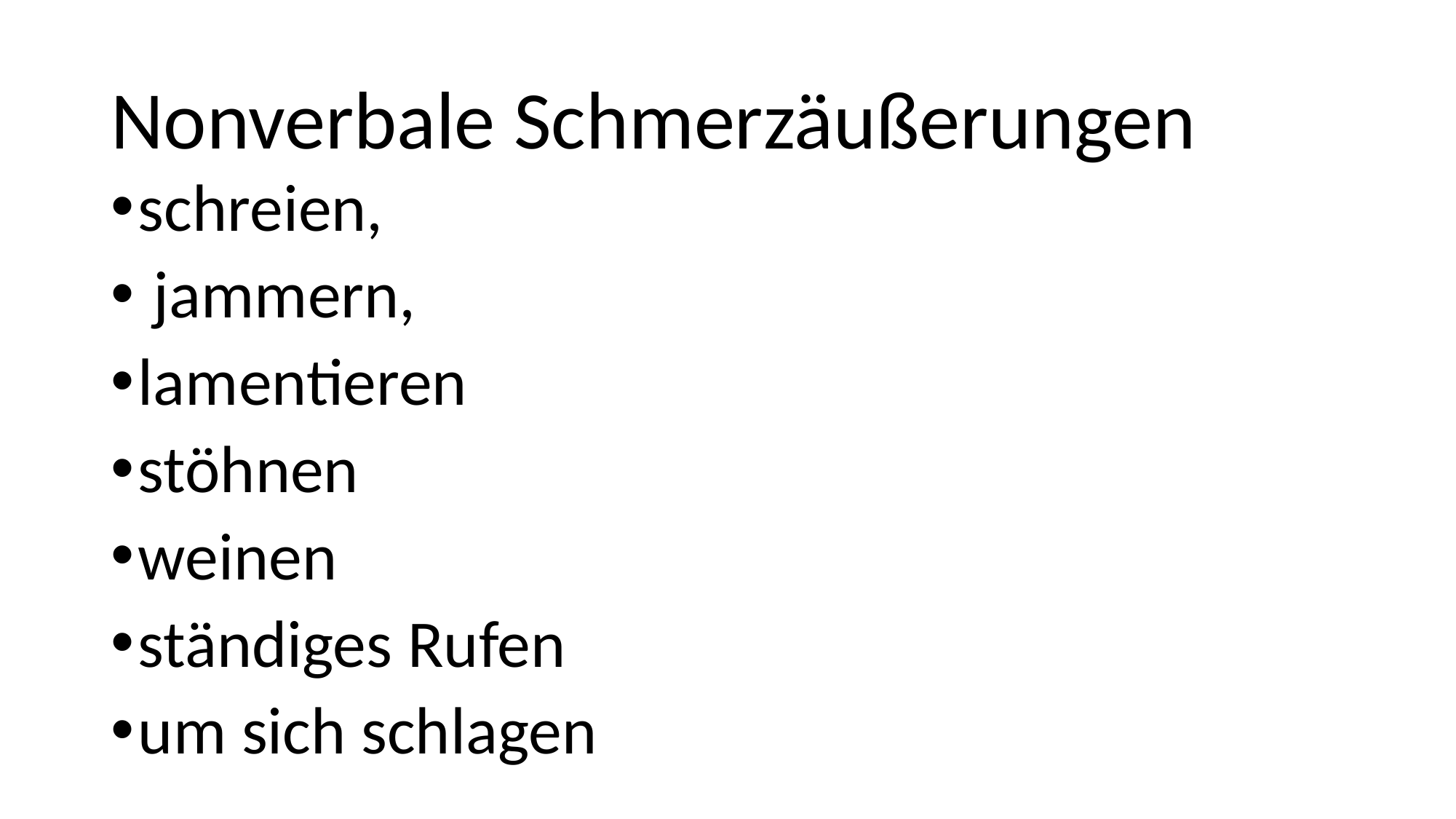

# Nonverbale Schmerzäußerungen
schreien,
 jammern,
lamentieren
stöhnen
weinen
ständiges Rufen
um sich schlagen